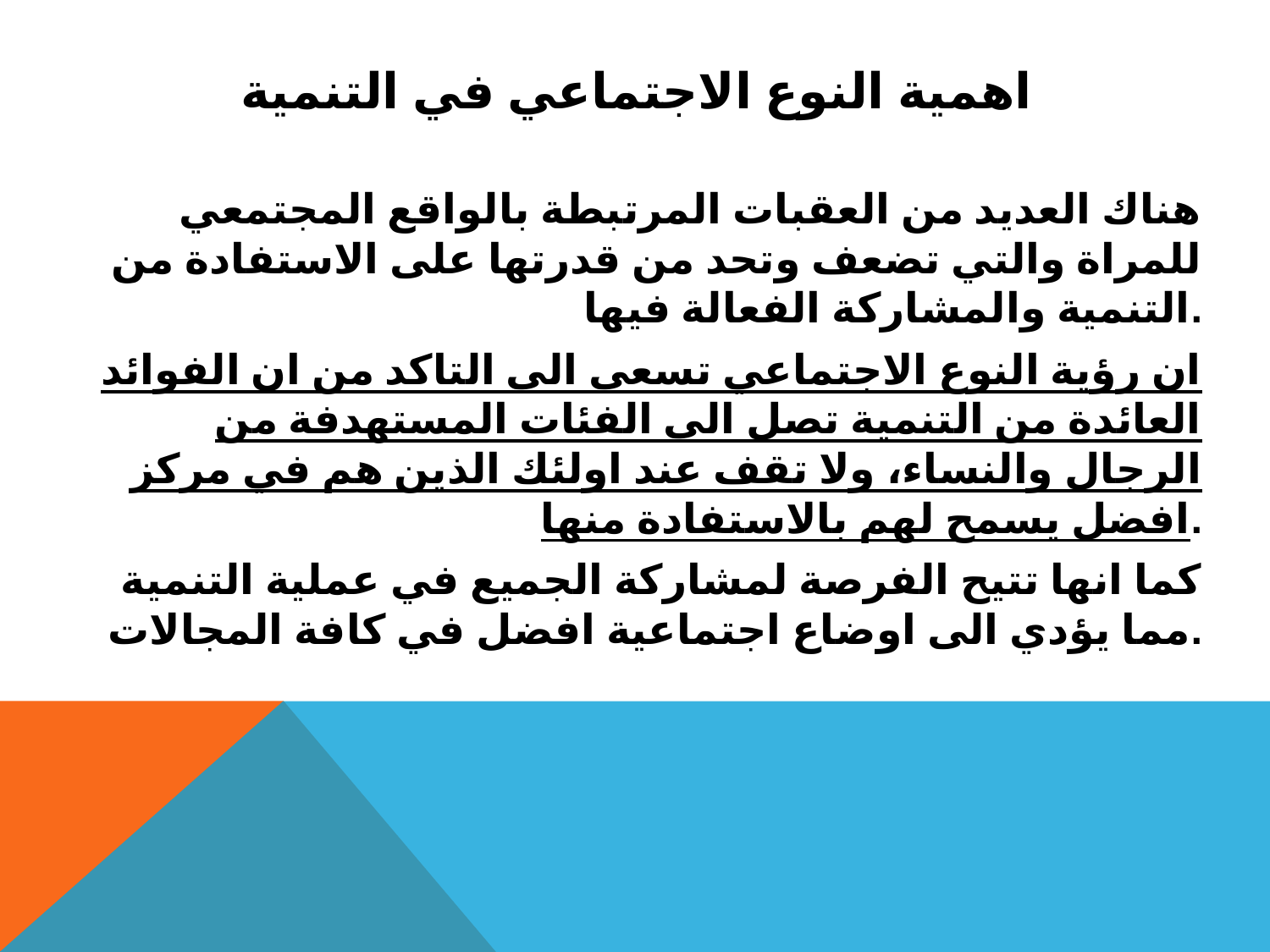

# اهمية النوع الاجتماعي في التنمية
هناك العديد من العقبات المرتبطة بالواقع المجتمعي للمراة والتي تضعف وتحد من قدرتها على الاستفادة من التنمية والمشاركة الفعالة فيها.
ان رؤية النوع الاجتماعي تسعى الى التاكد من ان الفوائد العائدة من التنمية تصل الى الفئات المستهدفة من الرجال والنساء، ولا تقف عند اولئك الذين هم في مركز افضل يسمح لهم بالاستفادة منها.
كما انها تتيح الفرصة لمشاركة الجميع في عملية التنمية مما يؤدي الى اوضاع اجتماعية افضل في كافة المجالات.